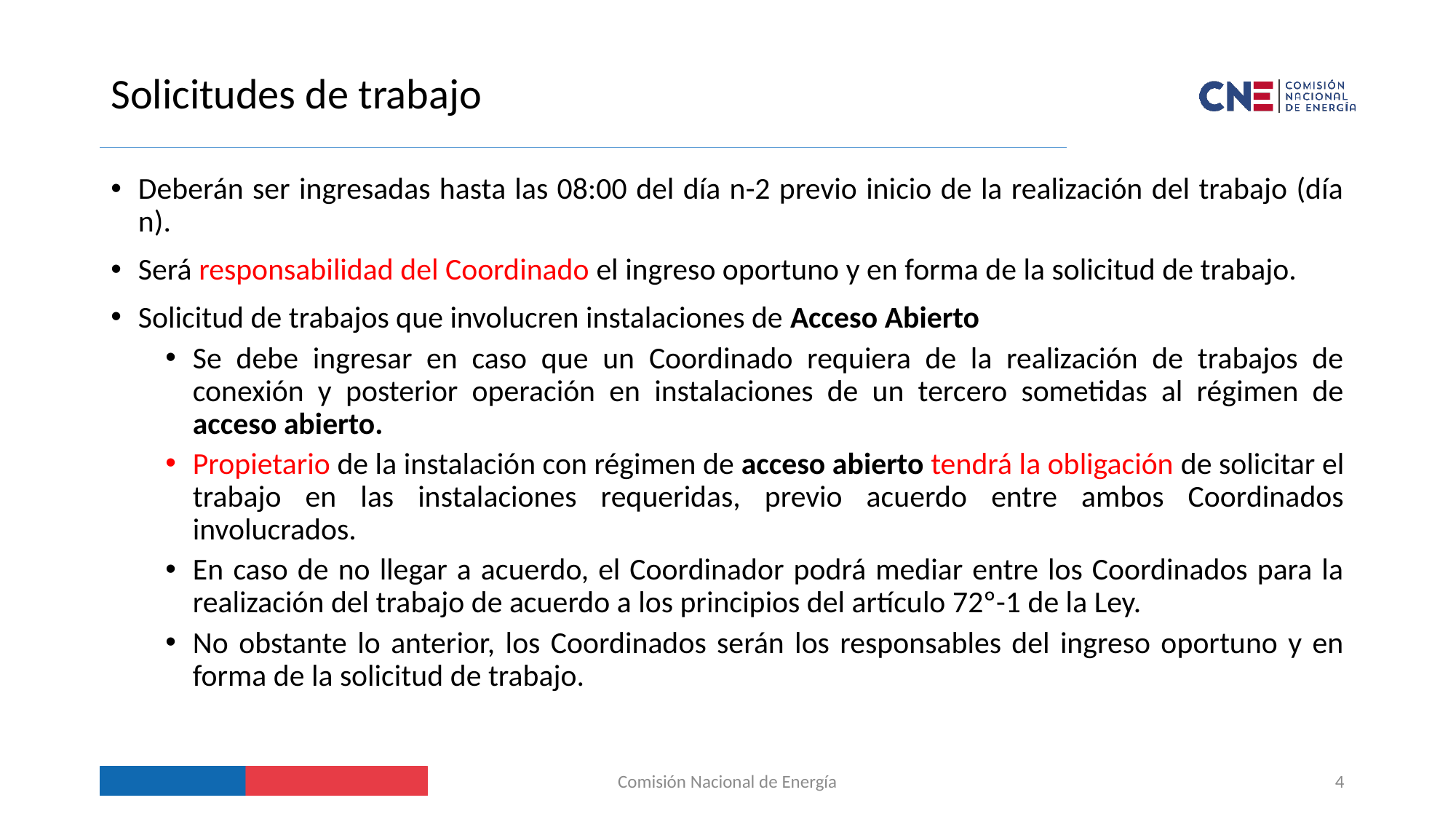

# Solicitudes de trabajo
Deberán ser ingresadas hasta las 08:00 del día n-2 previo inicio de la realización del trabajo (día n).
Será responsabilidad del Coordinado el ingreso oportuno y en forma de la solicitud de trabajo.
Solicitud de trabajos que involucren instalaciones de Acceso Abierto
Se debe ingresar en caso que un Coordinado requiera de la realización de trabajos de conexión y posterior operación en instalaciones de un tercero sometidas al régimen de acceso abierto.
Propietario de la instalación con régimen de acceso abierto tendrá la obligación de solicitar el trabajo en las instalaciones requeridas, previo acuerdo entre ambos Coordinados involucrados.
En caso de no llegar a acuerdo, el Coordinador podrá mediar entre los Coordinados para la realización del trabajo de acuerdo a los principios del artículo 72º-1 de la Ley.
No obstante lo anterior, los Coordinados serán los responsables del ingreso oportuno y en forma de la solicitud de trabajo.

Comisión Nacional de Energía
4